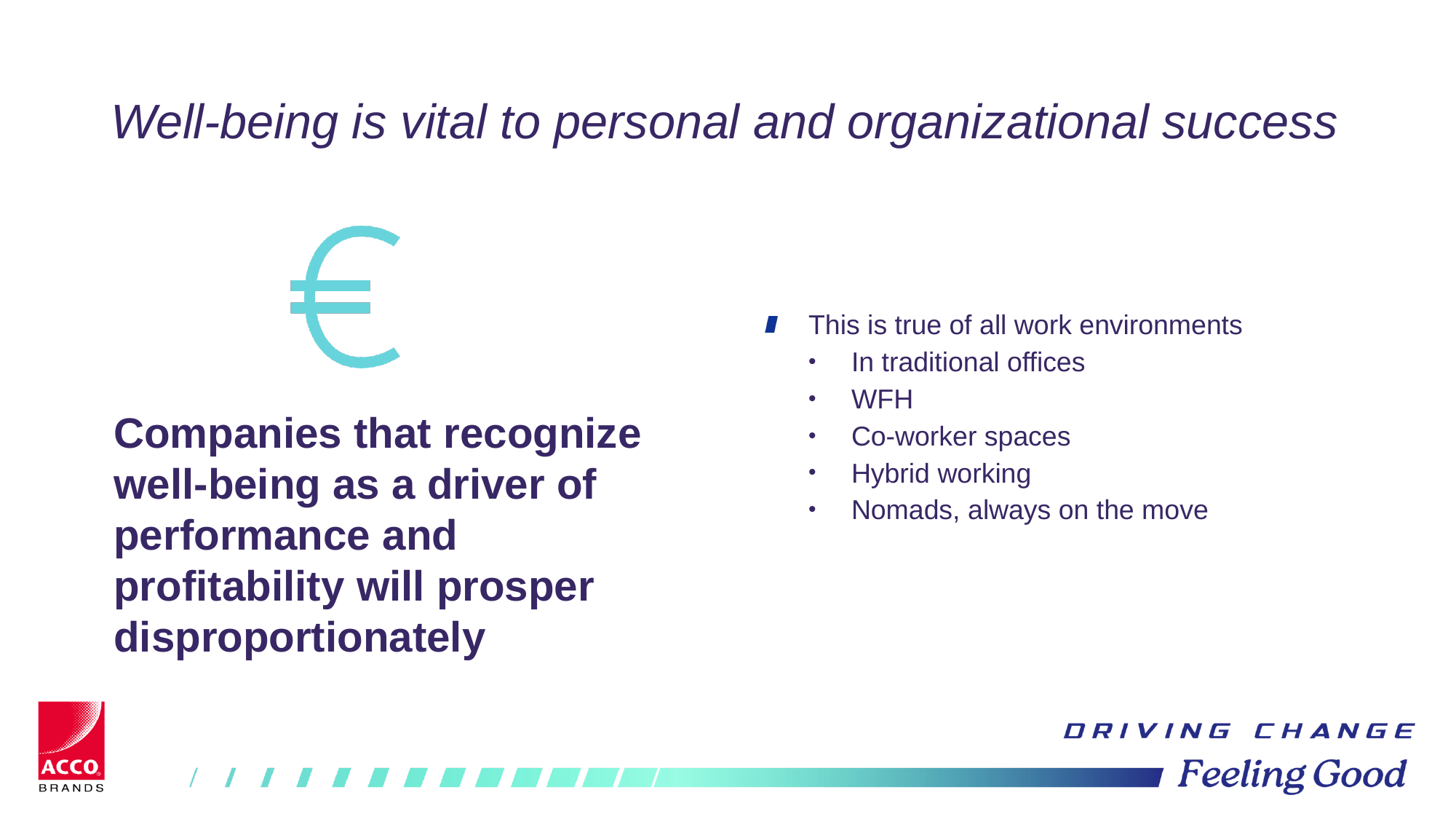

# Well-being is vital to personal and organizational success
Companies that recognize well-being as a driver of performance and profitability will prosper disproportionately
This is true of all work environments
In traditional offices
WFH
Co-worker spaces
Hybrid working
Nomads, always on the move